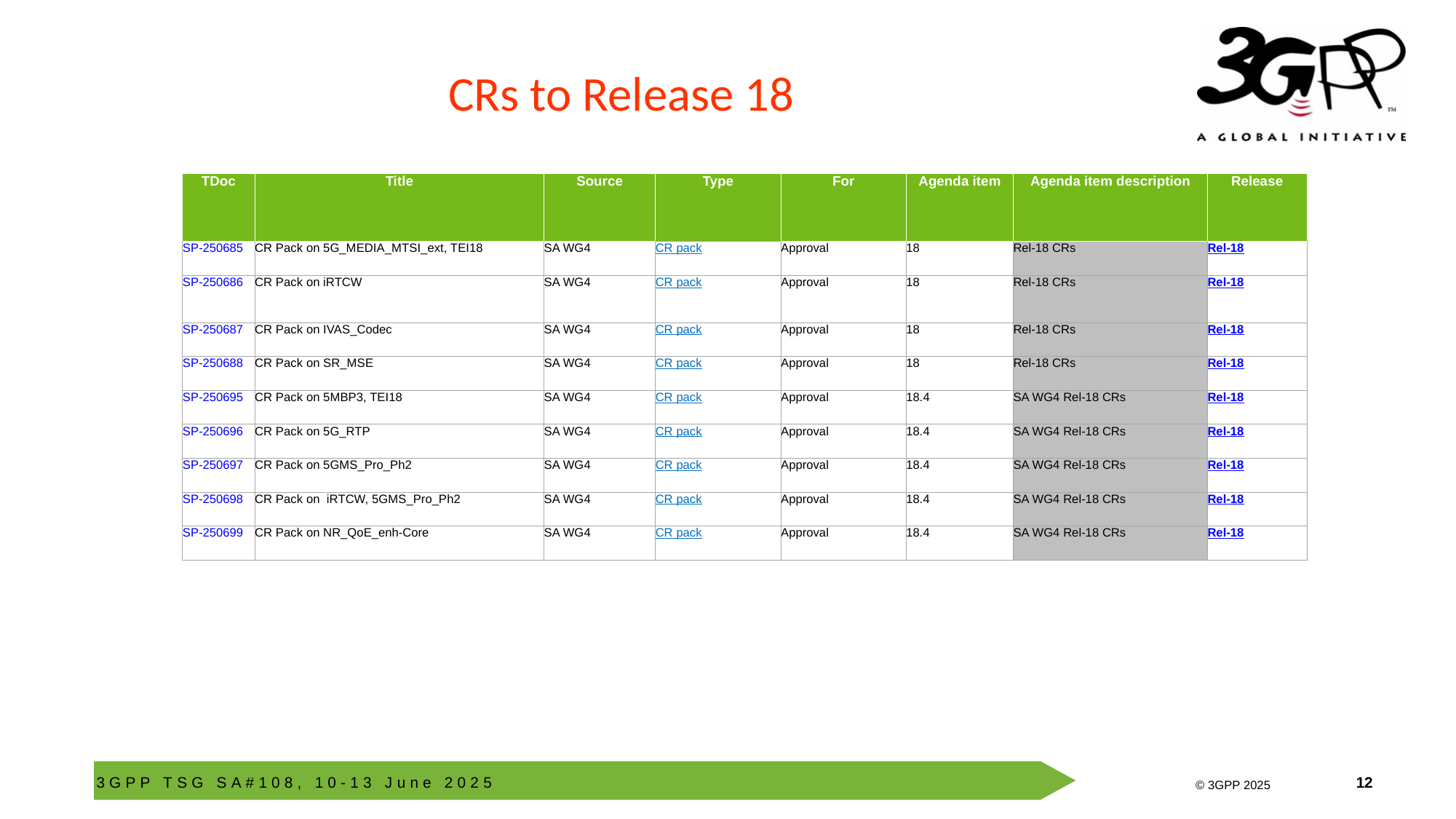

# CRs to Release 18
| TDoc | Title | Source | Type | For | Agenda item | Agenda item description | Release |
| --- | --- | --- | --- | --- | --- | --- | --- |
| SP-250685 | CR Pack on 5G\_MEDIA\_MTSI\_ext, TEI18 | SA WG4 | CR pack | Approval | 18 | Rel-18 CRs | Rel-18 |
| SP-250686 | CR Pack on iRTCW | SA WG4 | CR pack | Approval | 18 | Rel-18 CRs | Rel-18 |
| SP-250687 | CR Pack on IVAS\_Codec | SA WG4 | CR pack | Approval | 18 | Rel-18 CRs | Rel-18 |
| SP-250688 | CR Pack on SR\_MSE | SA WG4 | CR pack | Approval | 18 | Rel-18 CRs | Rel-18 |
| SP-250695 | CR Pack on 5MBP3, TEI18 | SA WG4 | CR pack | Approval | 18.4 | SA WG4 Rel-18 CRs | Rel-18 |
| SP-250696 | CR Pack on 5G\_RTP | SA WG4 | CR pack | Approval | 18.4 | SA WG4 Rel-18 CRs | Rel-18 |
| SP-250697 | CR Pack on 5GMS\_Pro\_Ph2 | SA WG4 | CR pack | Approval | 18.4 | SA WG4 Rel-18 CRs | Rel-18 |
| SP-250698 | CR Pack on iRTCW, 5GMS\_Pro\_Ph2 | SA WG4 | CR pack | Approval | 18.4 | SA WG4 Rel-18 CRs | Rel-18 |
| SP-250699 | CR Pack on NR\_QoE\_enh-Core | SA WG4 | CR pack | Approval | 18.4 | SA WG4 Rel-18 CRs | Rel-18 |